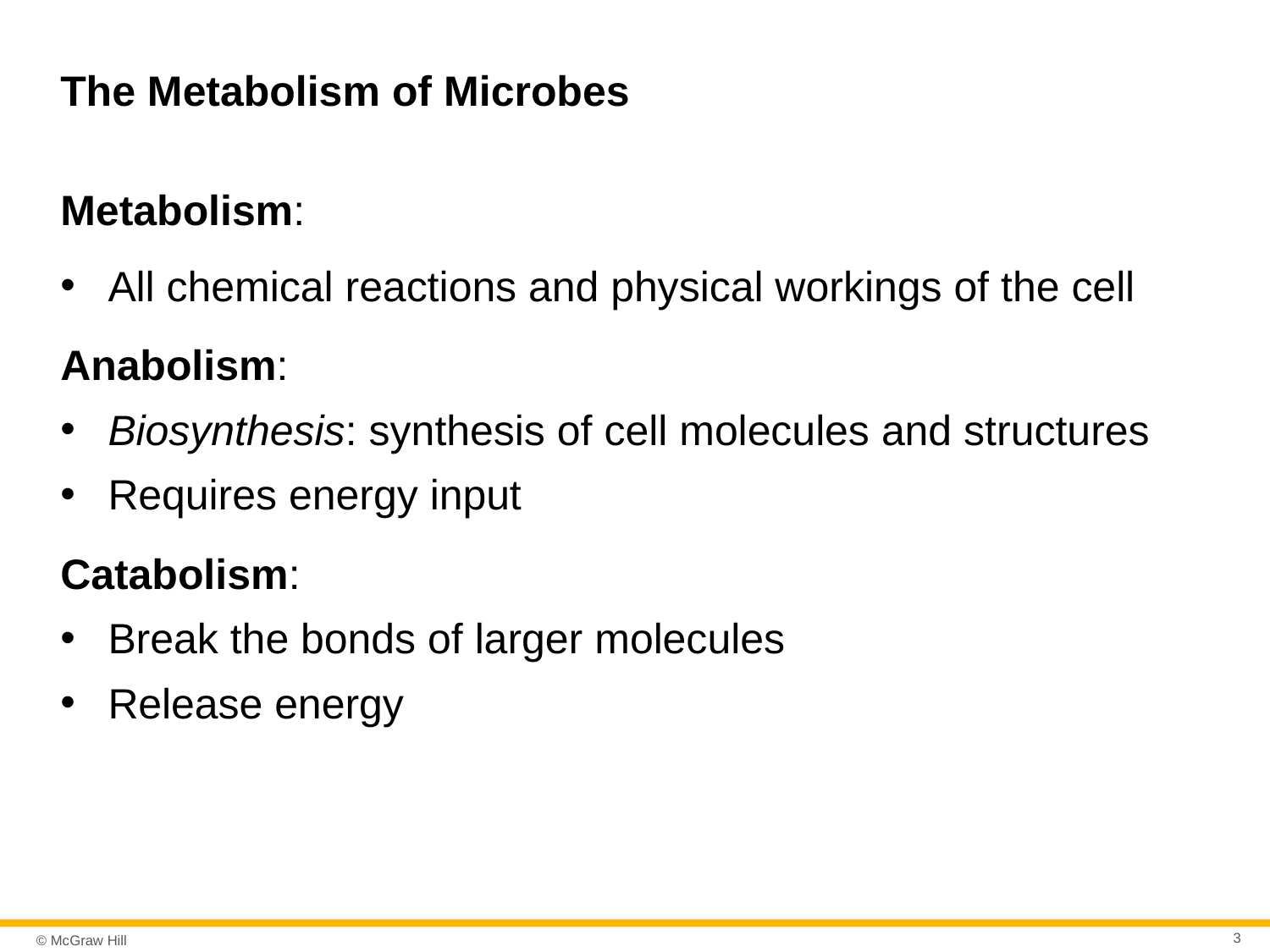

# The Metabolism of Microbes
Metabolism:
All chemical reactions and physical workings of the cell
Anabolism:
Biosynthesis: synthesis of cell molecules and structures
Requires energy input
Catabolism:
Break the bonds of larger molecules
Release energy